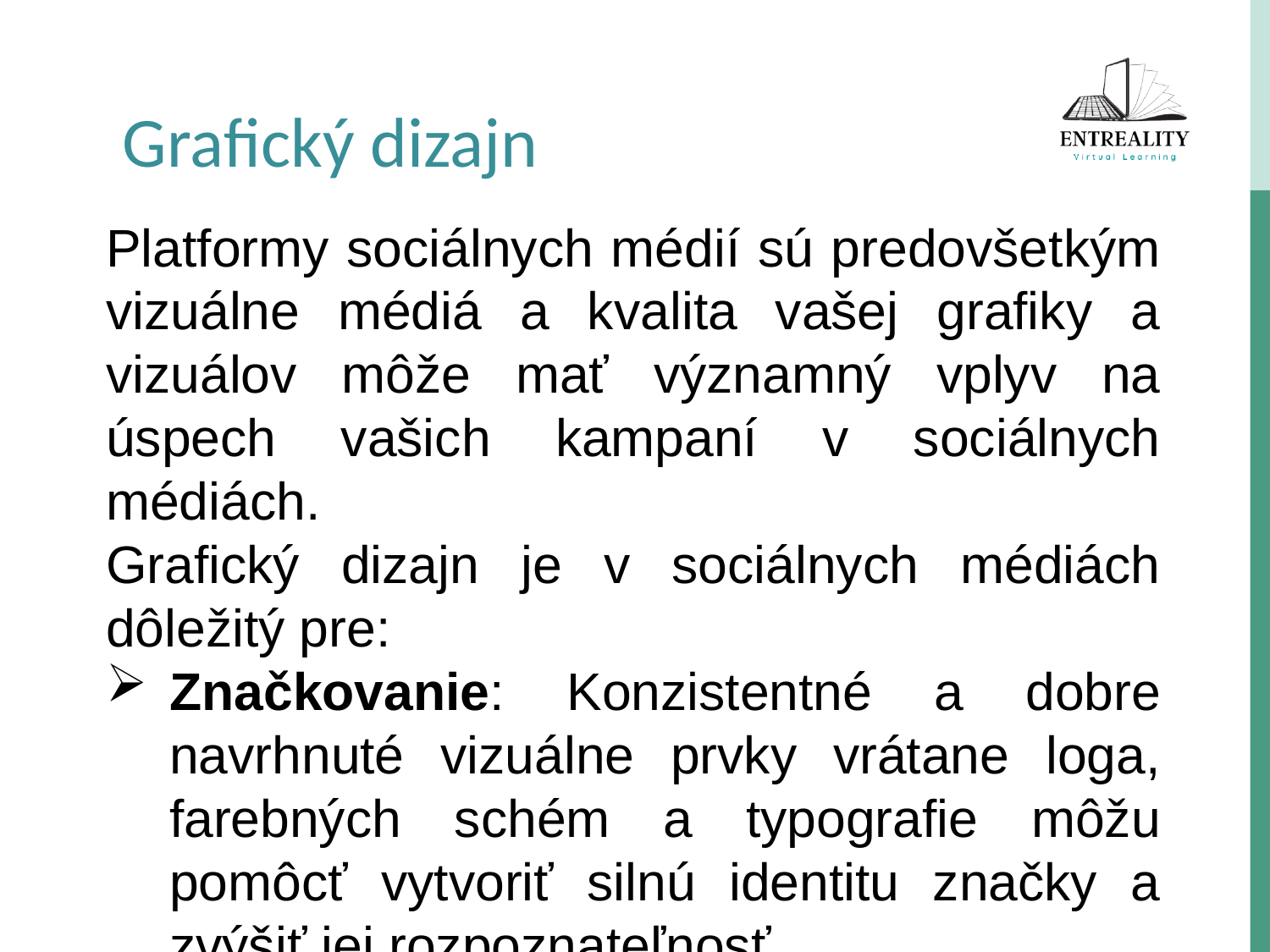

Grafický dizajn
Platformy sociálnych médií sú predovšetkým vizuálne médiá a kvalita vašej grafiky a vizuálov môže mať významný vplyv na úspech vašich kampaní v sociálnych médiách.
Grafický dizajn je v sociálnych médiách dôležitý pre:
Značkovanie: Konzistentné a dobre navrhnuté vizuálne prvky vrátane loga, farebných schém a typografie môžu pomôcť vytvoriť silnú identitu značky a zvýšiť jej rozpoznateľnosť.